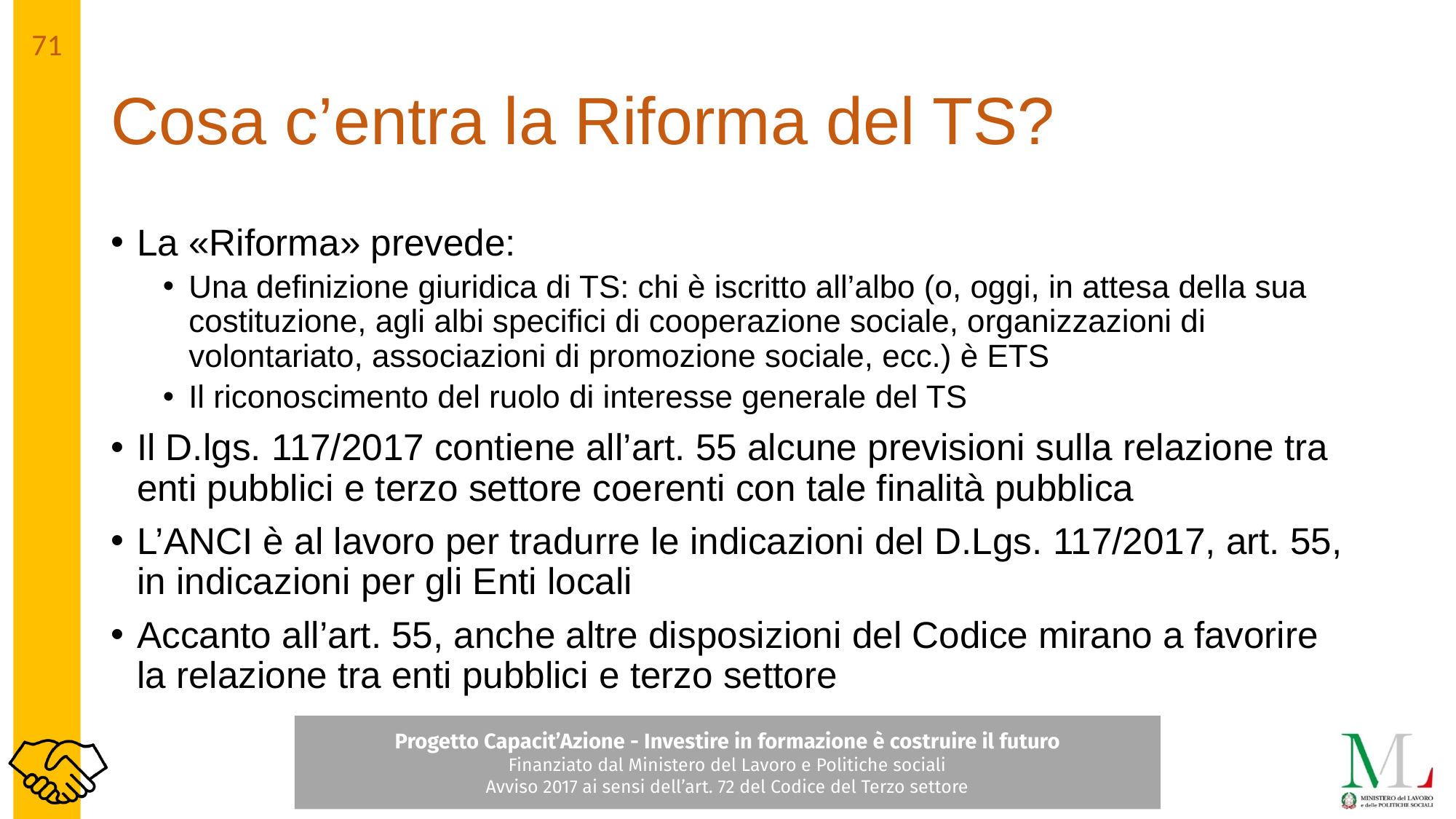

# Cosa c’entra la Riforma del TS?
La «Riforma» prevede:
Una definizione giuridica di TS: chi è iscritto all’albo (o, oggi, in attesa della sua costituzione, agli albi specifici di cooperazione sociale, organizzazioni di volontariato, associazioni di promozione sociale, ecc.) è ETS
Il riconoscimento del ruolo di interesse generale del TS
Il D.lgs. 117/2017 contiene all’art. 55 alcune previsioni sulla relazione tra enti pubblici e terzo settore coerenti con tale finalità pubblica
L’ANCI è al lavoro per tradurre le indicazioni del D.Lgs. 117/2017, art. 55, in indicazioni per gli Enti locali
Accanto all’art. 55, anche altre disposizioni del Codice mirano a favorire la relazione tra enti pubblici e terzo settore
71